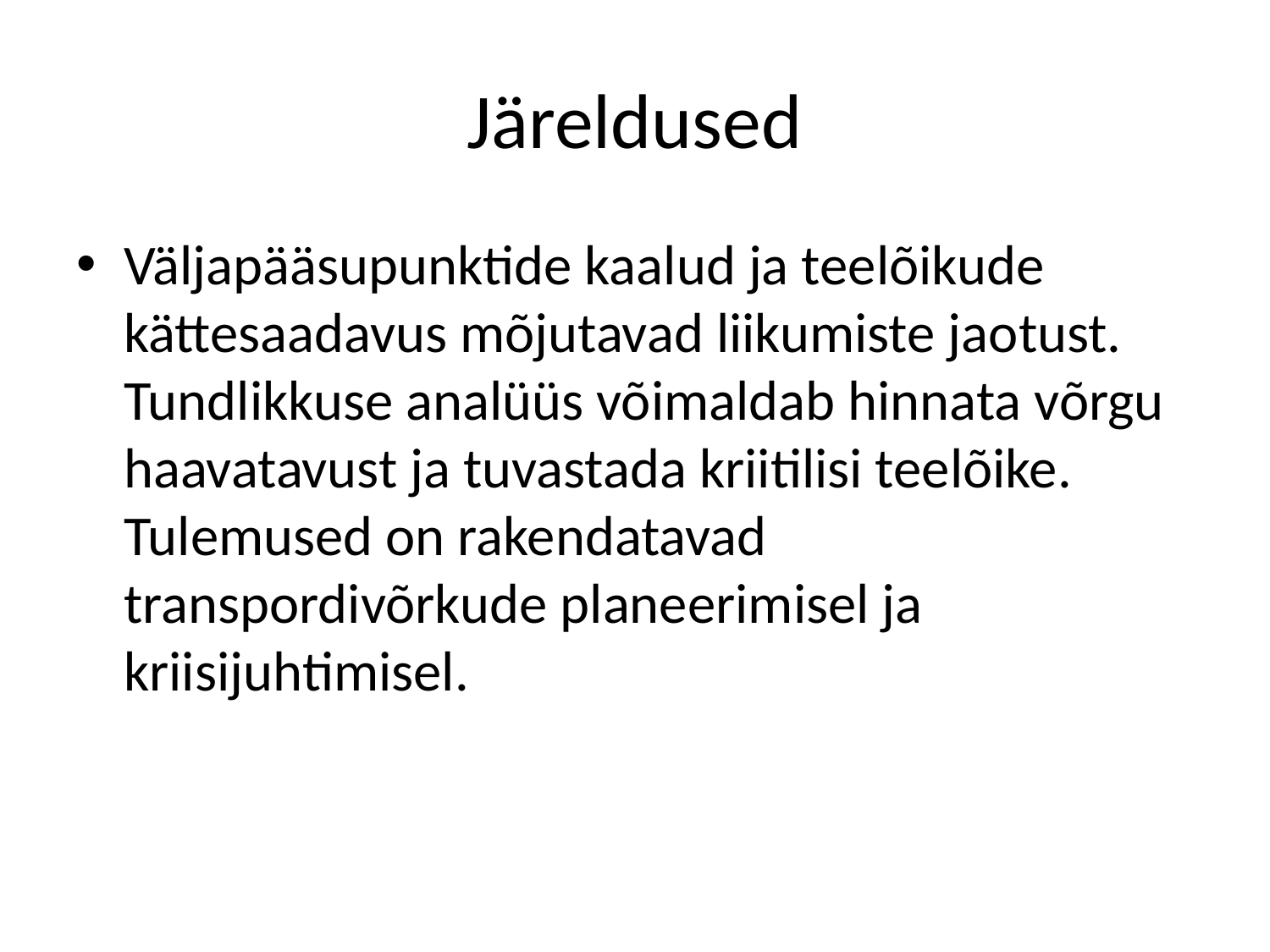

# Järeldused
Väljapääsupunktide kaalud ja teelõikude kättesaadavus mõjutavad liikumiste jaotust. Tundlikkuse analüüs võimaldab hinnata võrgu haavatavust ja tuvastada kriitilisi teelõike. Tulemused on rakendatavad transpordivõrkude planeerimisel ja kriisijuhtimisel.